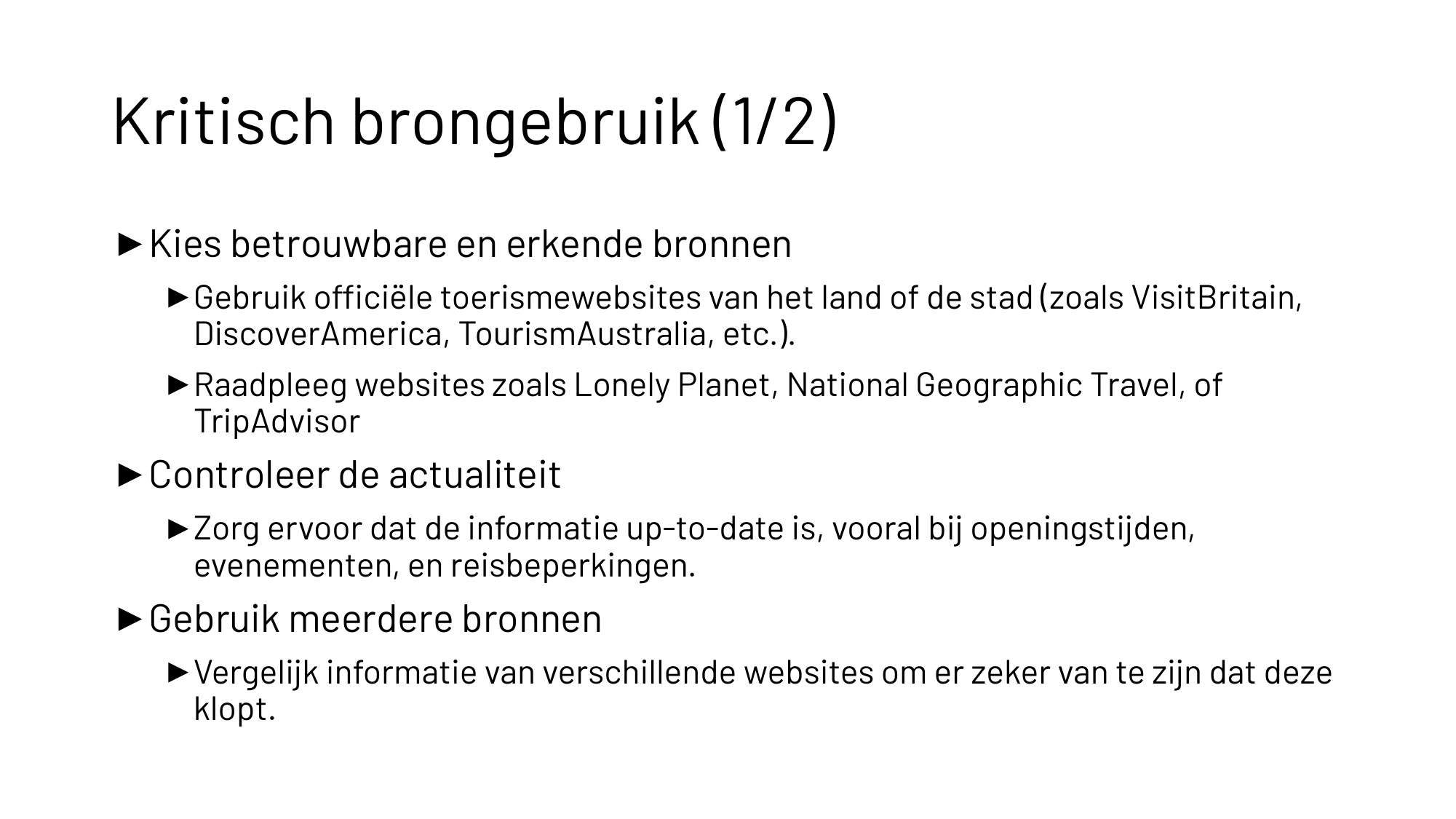

# Kritisch brongebruik (1/2)
Kies betrouwbare en erkende bronnen
Gebruik officiële toerismewebsites van het land of de stad (zoals VisitBritain, DiscoverAmerica, TourismAustralia, etc.).
Raadpleeg websites zoals Lonely Planet, National Geographic Travel, of TripAdvisor
Controleer de actualiteit
Zorg ervoor dat de informatie up-to-date is, vooral bij openingstijden, evenementen, en reisbeperkingen.
Gebruik meerdere bronnen
Vergelijk informatie van verschillende websites om er zeker van te zijn dat deze klopt.